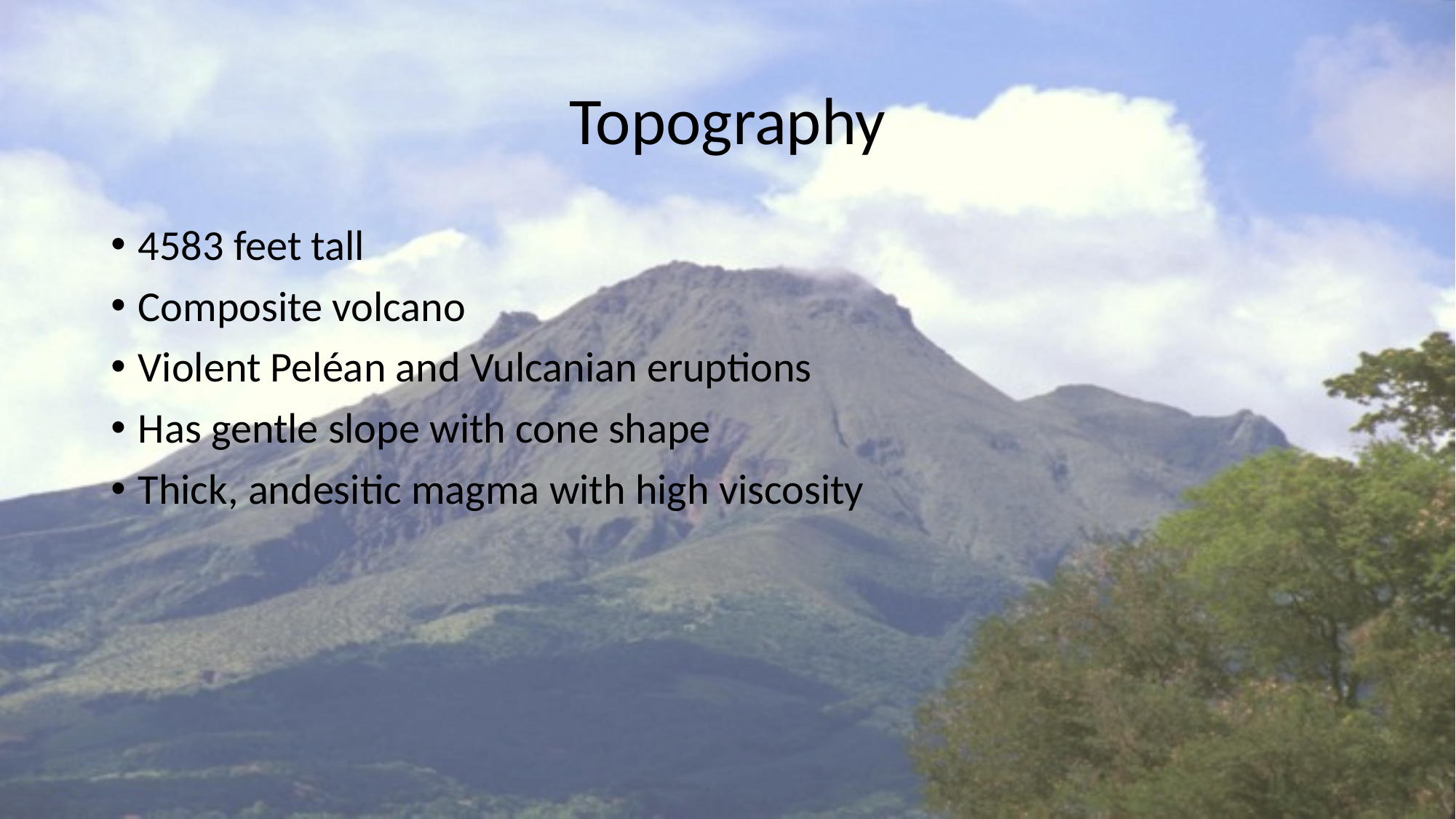

# Topography
4583 feet tall
Composite volcano
Violent Peléan and Vulcanian eruptions
Has gentle slope with cone shape
Thick, andesitic magma with high viscosity